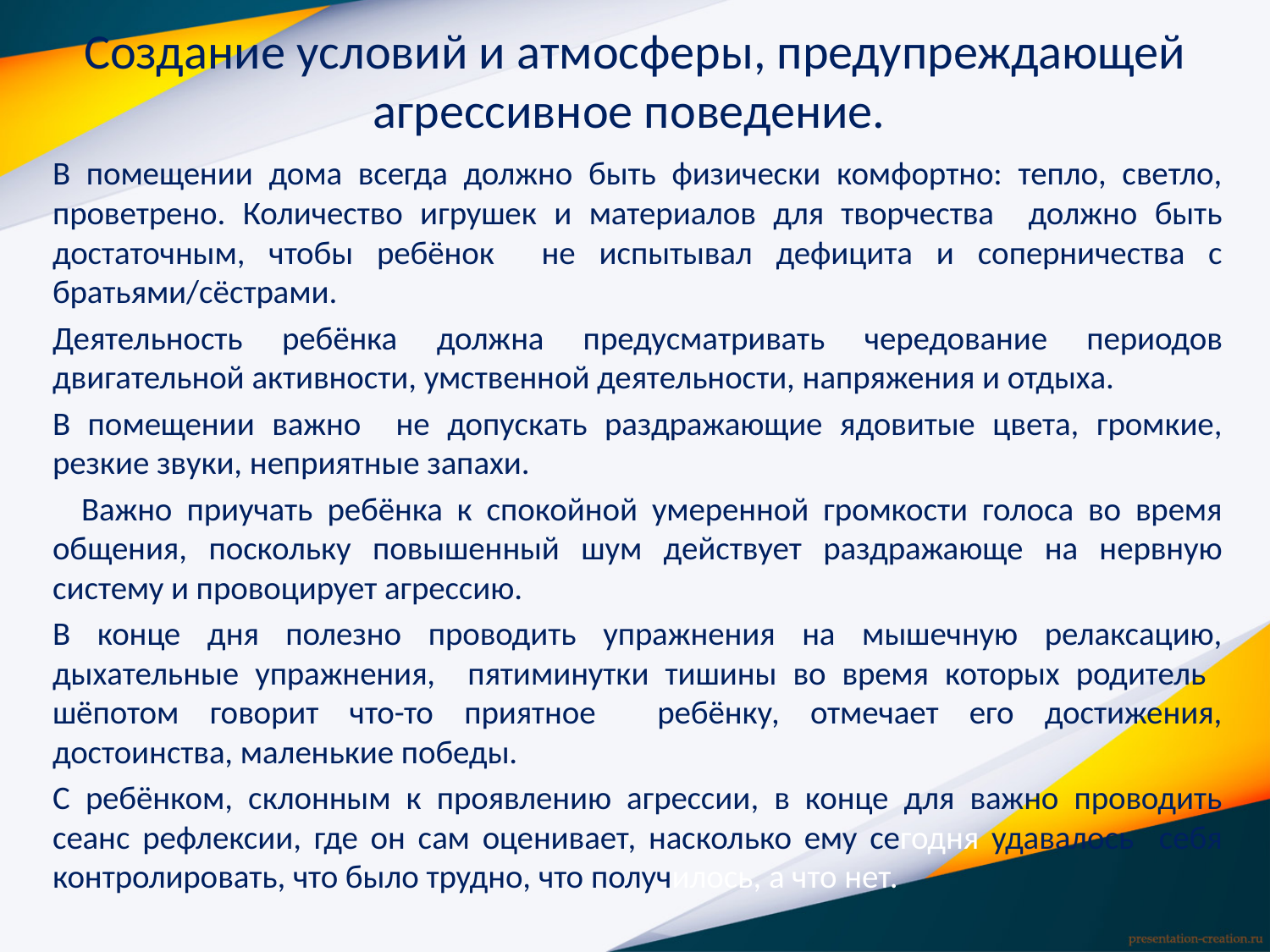

# Создание условий и атмосферы, предупреждающей агрессивное поведение.
В помещении дома всегда должно быть физически комфортно: тепло, светло, проветрено. Количество игрушек и материалов для творчества  должно быть достаточным, чтобы ребёнок  не испытывал дефицита и соперничества с братьями/сёстрами.
Деятельность ребёнка должна предусматривать чередование периодов двигательной активности, умственной деятельности, напряжения и отдыха.
В помещении важно  не допускать раздражающие ядовитые цвета, громкие, резкие звуки, неприятные запахи.
  Важно приучать ребёнка к спокойной умеренной громкости голоса во время общения, поскольку повышенный шум действует раздражающе на нервную систему и провоцирует агрессию.
В конце дня полезно проводить упражнения на мышечную релаксацию, дыхательные упражнения,  пятиминутки тишины во время которых родитель  шёпотом говорит что-то приятное  ребёнку, отмечает его достижения, достоинства, маленькие победы.
С ребёнком, склонным к проявлению агрессии, в конце для важно проводить сеанс рефлексии, где он сам оценивает, насколько ему сегодня удавалось  себя контролировать, что было трудно, что получилось, а что нет.